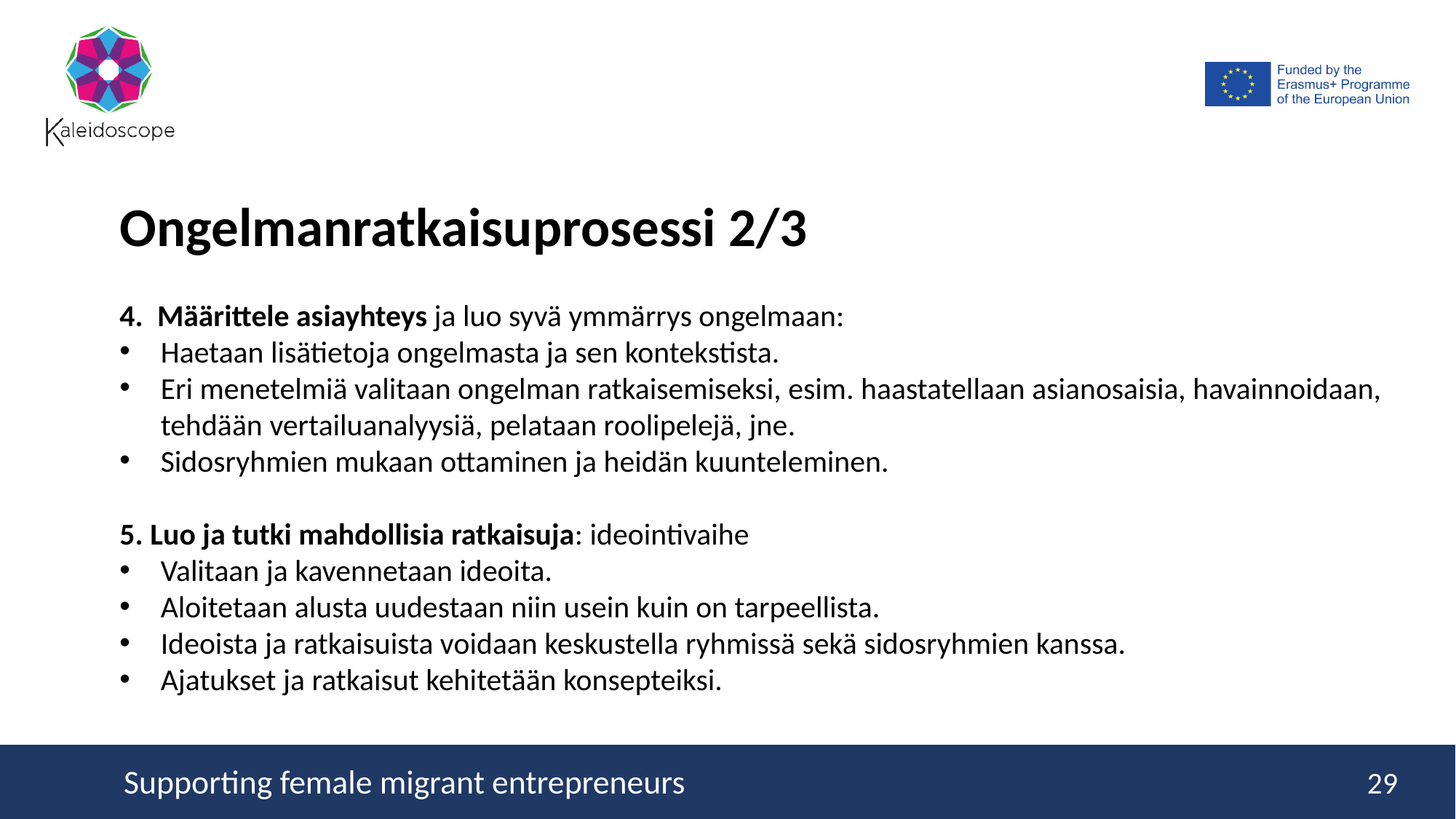

Ongelmanratkaisuprosessi 2/3
4.  Määrittele asiayhteys ja luo syvä ymmärrys ongelmaan:
Haetaan lisätietoja ongelmasta ja sen kontekstista.
Eri menetelmiä valitaan ongelman ratkaisemiseksi, esim. haastatellaan asianosaisia, havainnoidaan, tehdään vertailuanalyysiä, pelataan roolipelejä, jne.
Sidosryhmien mukaan ottaminen ja heidän kuunteleminen.

5. Luo ja tutki mahdollisia ratkaisuja: ideointivaihe
Valitaan ja kavennetaan ideoita.
Aloitetaan alusta uudestaan niin usein kuin on tarpeellista.
Ideoista ja ratkaisuista voidaan keskustella ryhmissä sekä sidosryhmien kanssa.
Ajatukset ja ratkaisut kehitetään konsepteiksi.
29